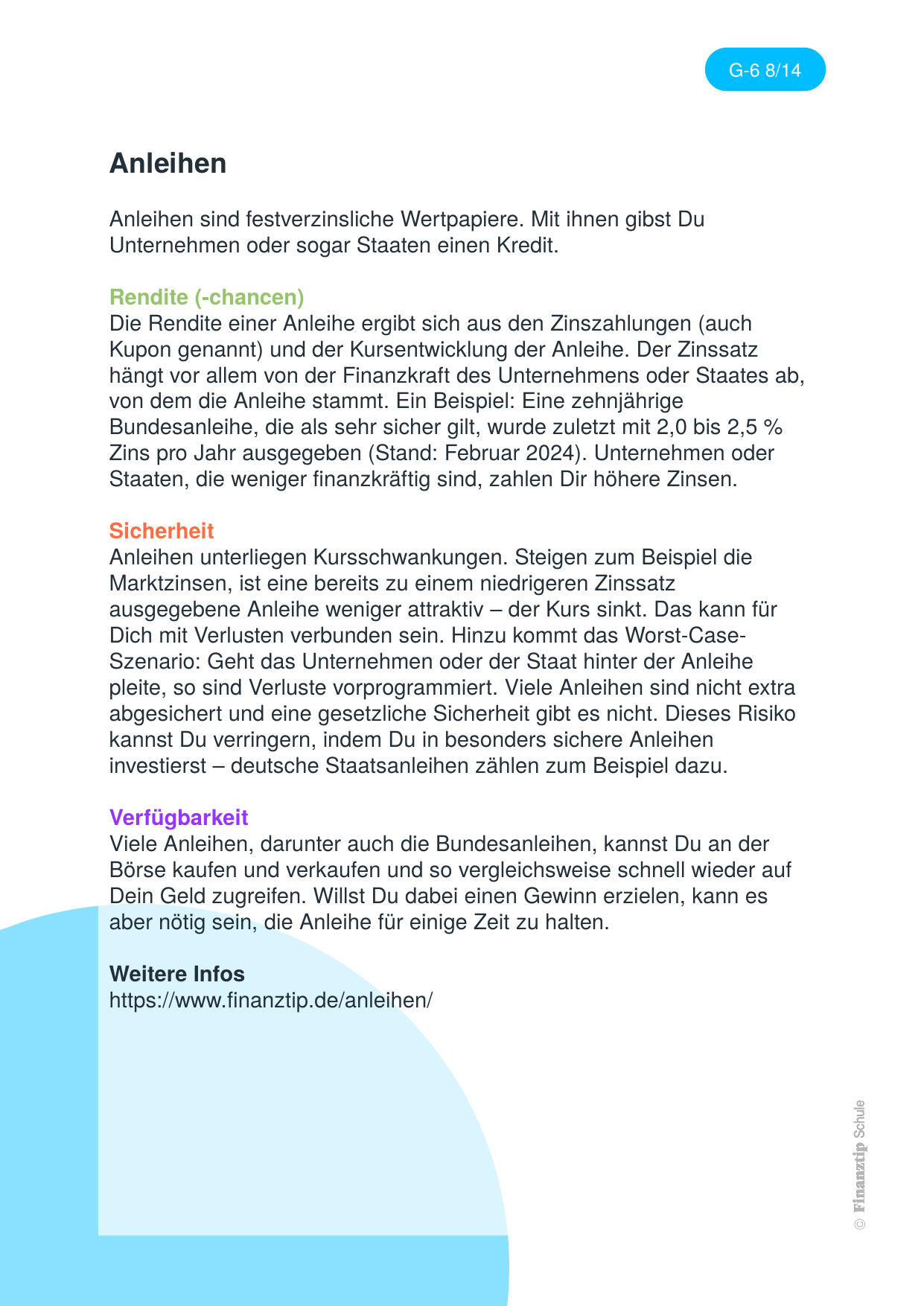

Anleihen

Anleihen sind festverzinsliche Wertpapiere. Mit ihnen gibst Du Unternehmen oder sogar Staaten einen Kredit.

Rendite (-chancen)
Die Rendite einer Anleihe ergibt sich aus den Zinszahlungen (auch Kupon genannt) und der Kursentwicklung der Anleihe. Der Zinssatz hängt vor allem von der Finanzkraft des Unternehmens oder Staates ab, von dem die Anleihe stammt. Ein Beispiel: Eine zehnjährige Bundesanleihe, die als sehr sicher gilt, wurde zuletzt mit 2,0 bis 2,5 % Zins pro Jahr ausgegeben (Stand: Februar 2024). Unternehmen oder Staaten, die weniger finanzkräftig sind, zahlen Dir höhere Zinsen.

Sicherheit
Anleihen unterliegen Kursschwankungen. Steigen zum Beispiel die Marktzinsen, ist eine bereits zu einem niedrigeren Zinssatz ausgegebene Anleihe weniger attraktiv – der Kurs sinkt. Das kann für Dich mit Verlusten verbunden sein. Hinzu kommt das Worst-Case-Szenario: Geht das Unternehmen oder der Staat hinter der Anleihe pleite, so sind Verluste vorprogrammiert. Viele Anleihen sind nicht extra abgesichert und eine gesetzliche Sicherheit gibt es nicht. Dieses Risiko kannst Du verringern, indem Du in besonders sichere Anleihen investierst – deutsche Staatsanleihen zählen zum Beispiel dazu.

Verfügbarkeit
Viele Anleihen, darunter auch die Bundesanleihen, kannst Du an der Börse kaufen und verkaufen und so vergleichsweise schnell wieder auf Dein Geld zugreifen. Willst Du dabei einen Gewinn erzielen, kann es aber nötig sein, die Anleihe für einige Zeit zu halten.

Weitere Infos
https://www.finanztip.de/anleihen/